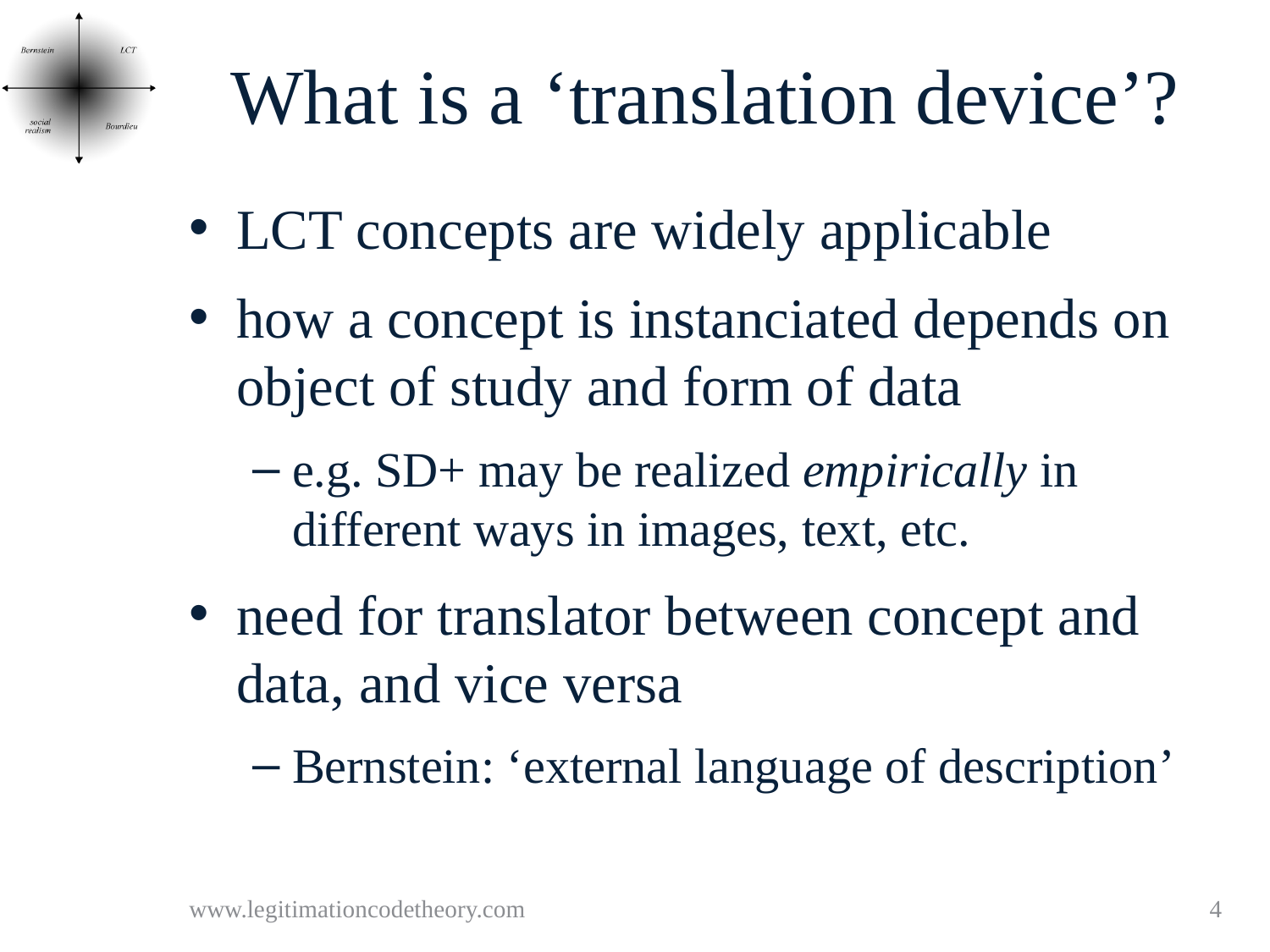

# What is a ‘translation device’?

LCT concepts are widely applicable
how a concept is instanciated depends on object of study and form of data
e.g. SD+ may be realized empirically in different ways in images, text, etc.
need for translator between concept and data, and vice versa
Bernstein: ‘external language of description’
www.legitimationcodetheory.com
4